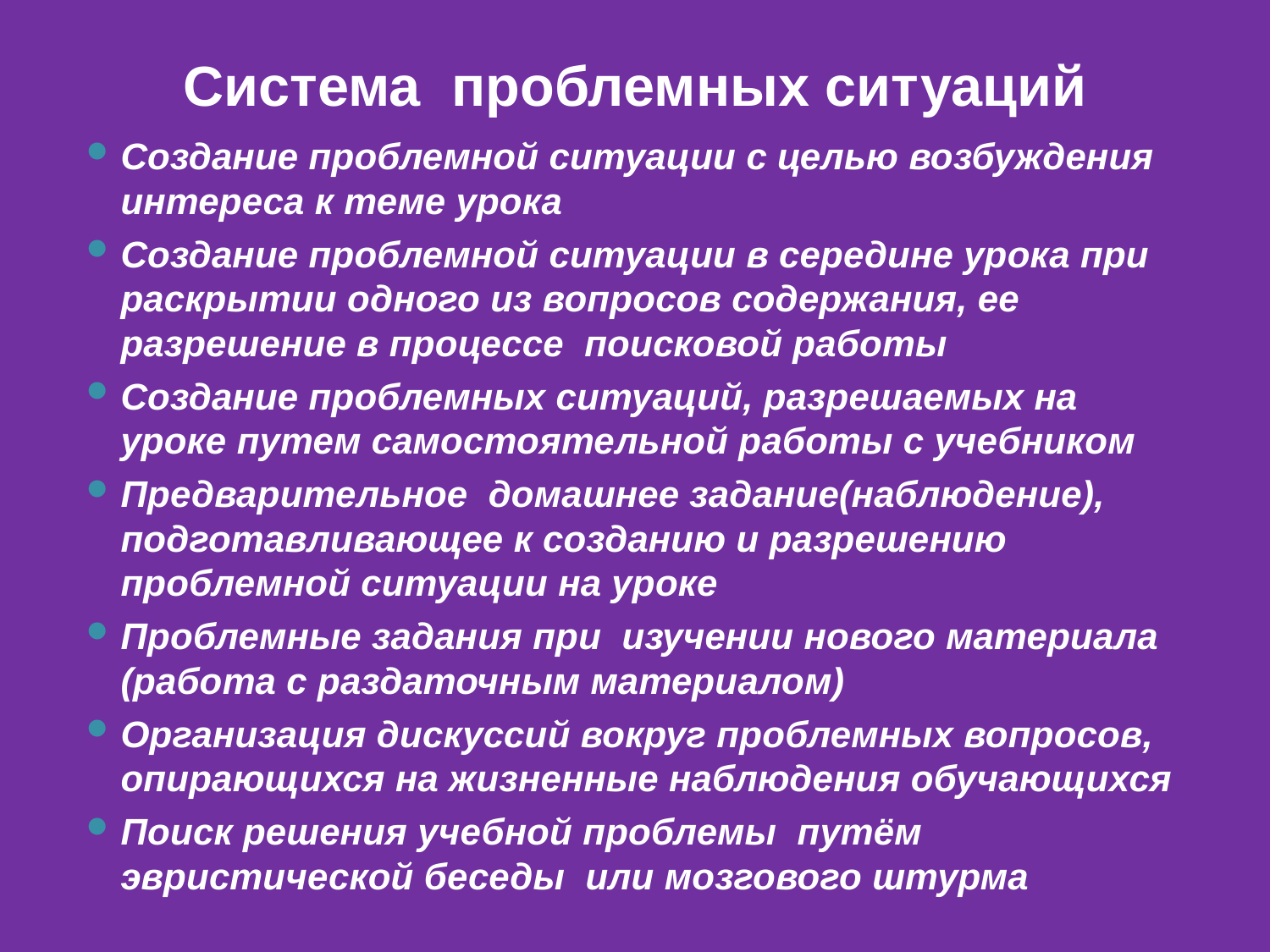

# Система  проблемных ситуаций
Создание проблемной ситуации с целью возбуждения интереса к теме урока
Создание проблемной ситуации в середине урока при раскрытии одного из вопросов содержания, ее разрешение в процессе  поисковой работы
Создание проблемных ситуаций, разрешаемых на уроке путем самостоятельной работы с учебником
Предварительное  домашнее задание(наблюдение), подготавливающее к созданию и разрешению проблемной ситуации на уроке
Проблемные задания при  изучении нового материала (работа с раздаточным материалом)
Организация дискуссий вокруг проблемных вопросов, опирающихся на жизненные наблюдения обучающихся
Поиск решения учебной проблемы  путём  эвристической беседы  или мозгового штурма